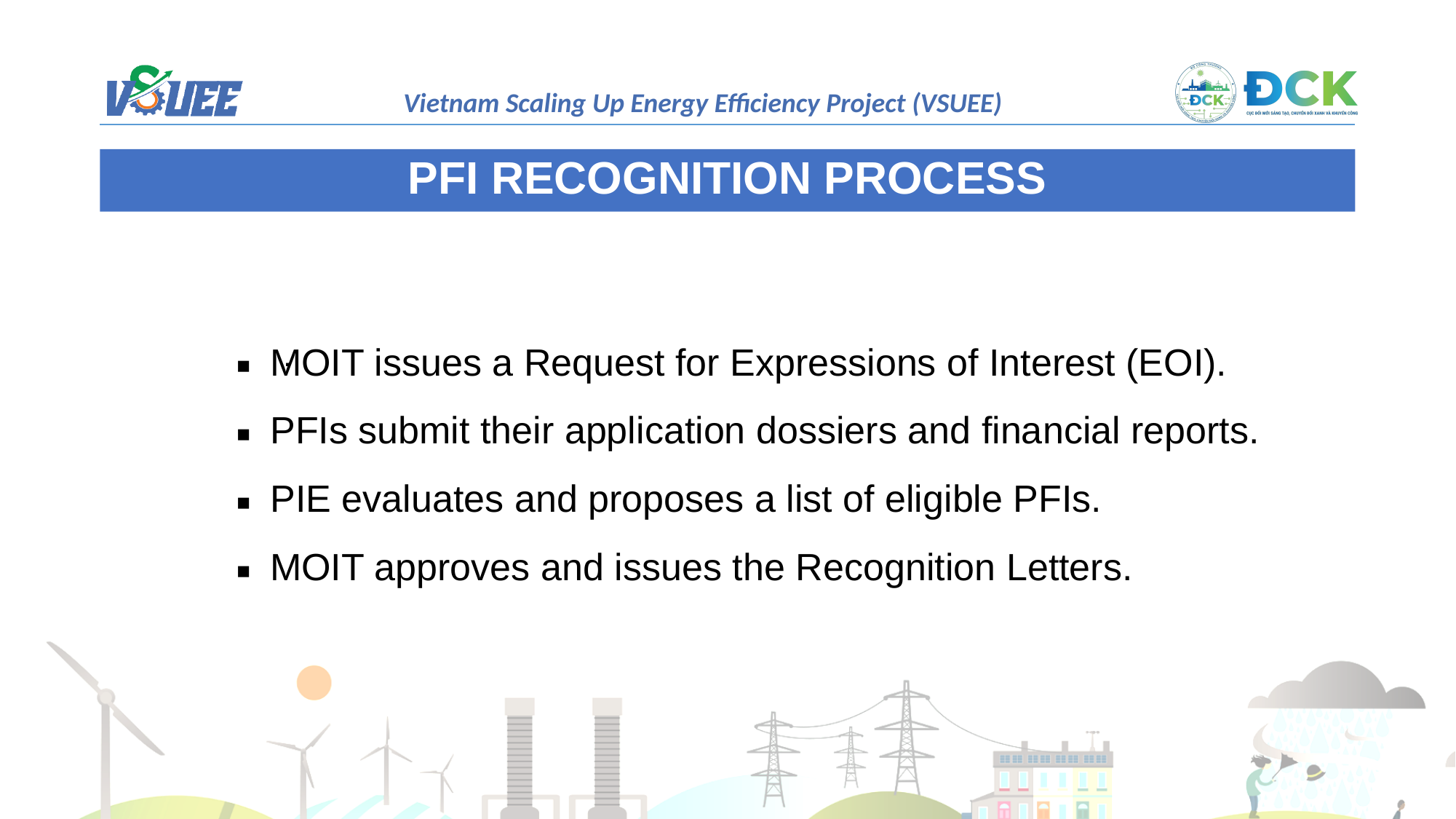

PFI RECOGNITION PROCESS
MOIT issues a Request for Expressions of Interest (EOI).
PFIs submit their application dossiers and financial reports.
PIE evaluates and proposes a list of eligible PFIs.
MOIT approves and issues the Recognition Letters.
.